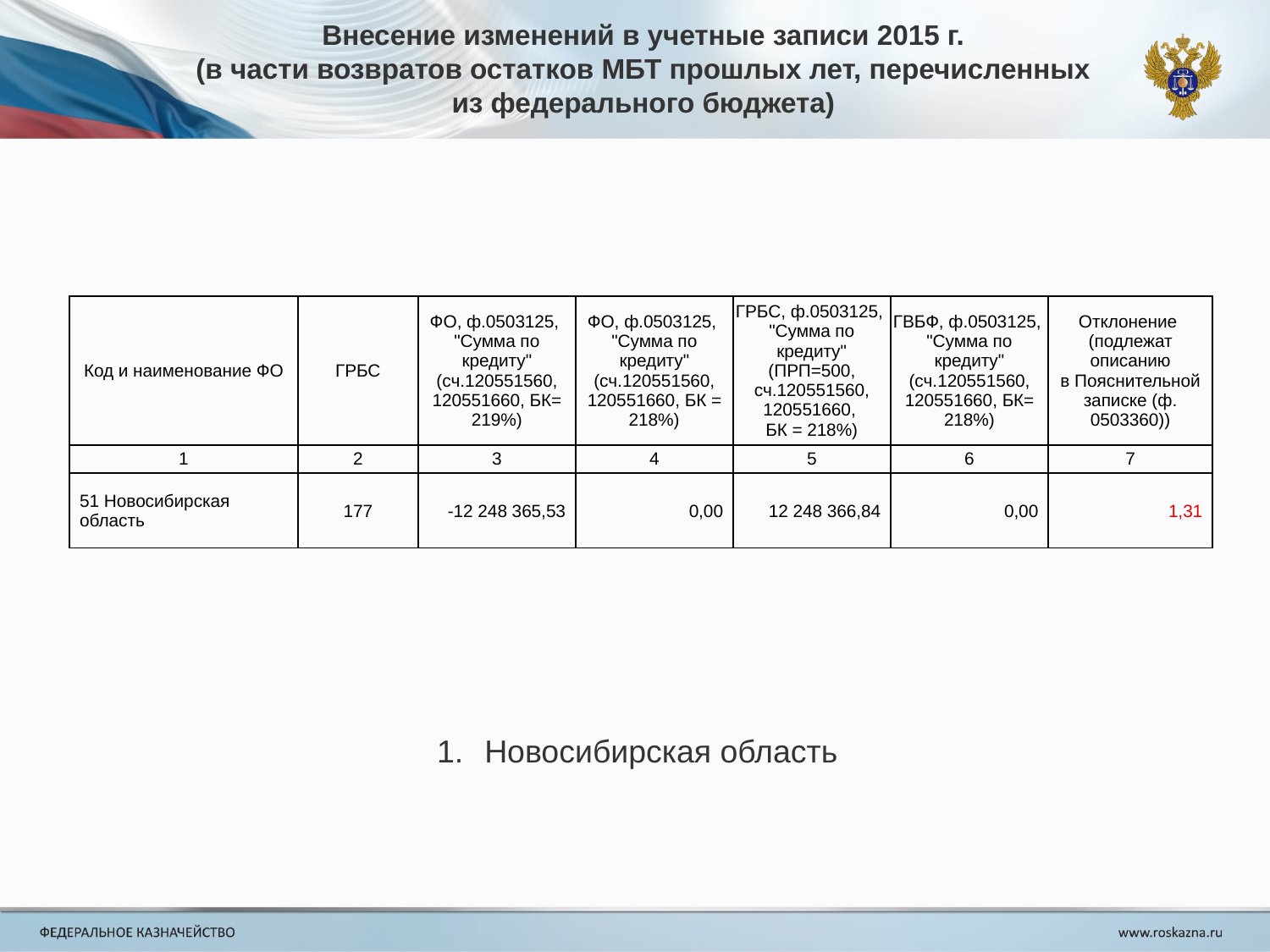

Внесение изменений в учетные записи 2015 г.
(в части возвратов остатков МБТ прошлых лет, перечисленных из федерального бюджета)
| Код и наименование ФО | ГРБС | ФО, ф.0503125, "Сумма по кредиту" (сч.120551560, 120551660, БК= 219%) | ФО, ф.0503125, "Сумма по кредиту" (сч.120551560, 120551660, БК = 218%) | ГРБС, ф.0503125, "Сумма по кредиту" (ПРП=500, сч.120551560, 120551660, БК = 218%) | ГВБФ, ф.0503125, "Сумма по кредиту" (сч.120551560, 120551660, БК= 218%) | Отклонение (подлежат описанию в Пояснительной записке (ф. 0503360)) |
| --- | --- | --- | --- | --- | --- | --- |
| 1 | 2 | 3 | 4 | 5 | 6 | 7 |
| 51 Новосибирская область | 177 | -12 248 365,53 | 0,00 | 12 248 366,84 | 0,00 | 1,31 |
Новосибирская область